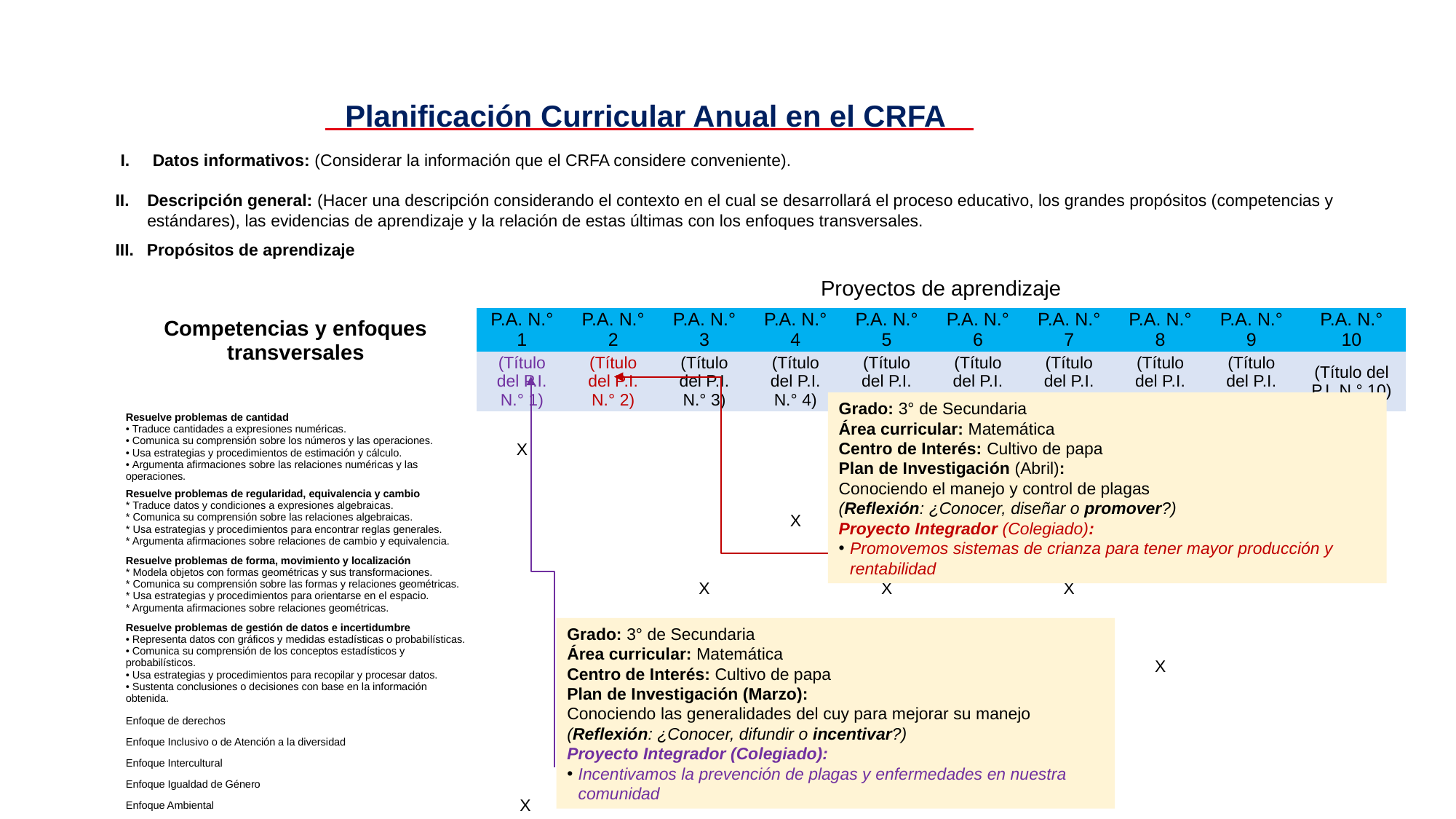

Planificación Curricular Anual en el CRFA
Datos informativos: (Considerar la información que el CRFA considere conveniente).
Descripción general: (Hacer una descripción considerando el contexto en el cual se desarrollará el proceso educativo, los grandes propósitos (competencias y estándares), las evidencias de aprendizaje y la relación de estas últimas con los enfoques transversales.
Propósitos de aprendizaje
| Competencias y enfoques transversales | Proyectos de aprendizaje |  |  |  |  |  |  |  |  |  |
| --- | --- | --- | --- | --- | --- | --- | --- | --- | --- | --- |
|  | P.A. N.° 1 | P.A. N.° 2 | P.A. N.° 3 | P.A. N.° 4 | P.A. N.° 5 | P.A. N.° 6 | P.A. N.° 7 | P.A. N.° 8 | P.A. N.° 9 | P.A. N.° 10 |
|  | (Título del P.I. N.° 1) | (Título del P.I. N.° 2) | (Título del P.I. N.° 3) | (Título del P.I. N.° 4) | (Título del P.I. N.° 5) | (Título del P.I. N.° 6) | (Título del P.I. N.° 7) | (Título del P.I. N.° 8) | (Título del P.I. N.° 9) | (Título del P.I. N.° 10) |
| Resuelve problemas de cantidad • Traduce cantidades a expresiones numéricas. • Comunica su comprensión sobre los números y las operaciones. • Usa estrategias y procedimientos de estimación y cálculo. • Argumenta afirmaciones sobre las relaciones numéricas y las operaciones. | X |  |  |  |  |  |  |  |  | X |
| Resuelve problemas de regularidad, equivalencia y cambio \* Traduce datos y condiciones a expresiones algebraicas. \* Comunica su comprensión sobre las relaciones algebraicas. \* Usa estrategias y procedimientos para encontrar reglas generales. \* Argumenta afirmaciones sobre relaciones de cambio y equivalencia. |  |  |  | X |  | X |  |  | X |  |
| Resuelve problemas de forma, movimiento y localización \* Modela objetos con formas geométricas y sus transformaciones. \* Comunica su comprensión sobre las formas y relaciones geométricas. \* Usa estrategias y procedimientos para orientarse en el espacio. \* Argumenta afirmaciones sobre relaciones geométricas. |  |  | X |  | X |  | X |  |  |  |
| Resuelve problemas de gestión de datos e incertidumbre • Representa datos con gráficos y medidas estadísticas o probabilísticas. • Comunica su comprensión de los conceptos estadísticos y probabilísticos. • Usa estrategias y procedimientos para recopilar y procesar datos. • Sustenta conclusiones o decisiones con base en la información obtenida. |  | X |  |  |  |  |  | X |  |  |
| Enfoque de derechos |  |  |  |  |  |  |  |  |  |  |
| Enfoque Inclusivo o de Atención a la diversidad |  | X |  |  |  |  |  |  |  |  |
| Enfoque Intercultural |  | X |  |  |  |  |  |  |  |  |
| Enfoque Igualdad de Género |  |  |  |  |  |  |  |  |  |  |
| Enfoque Ambiental | X |  |  |  |  |  |  |  |  |  |
| Enfoque Orientación al bien común | X |  |  |  |  |  |  |  |  |  |
| Enfoque Búsqueda de la Excelencia |  |  |  |  |  |  |  |  |  |  |
Grado: 3° de Secundaria
Área curricular: Matemática
Centro de Interés: Cultivo de papa
Plan de Investigación (Abril):
Conociendo el manejo y control de plagas
(Reflexión: ¿Conocer, diseñar o promover?)
Proyecto Integrador (Colegiado):
Promovemos sistemas de crianza para tener mayor producción y rentabilidad
Grado: 3° de Secundaria
Área curricular: Matemática
Centro de Interés: Cultivo de papa
Plan de Investigación (Marzo):
Conociendo las generalidades del cuy para mejorar su manejo
(Reflexión: ¿Conocer, difundir o incentivar?)
Proyecto Integrador (Colegiado):
Incentivamos la prevención de plagas y enfermedades en nuestra comunidad